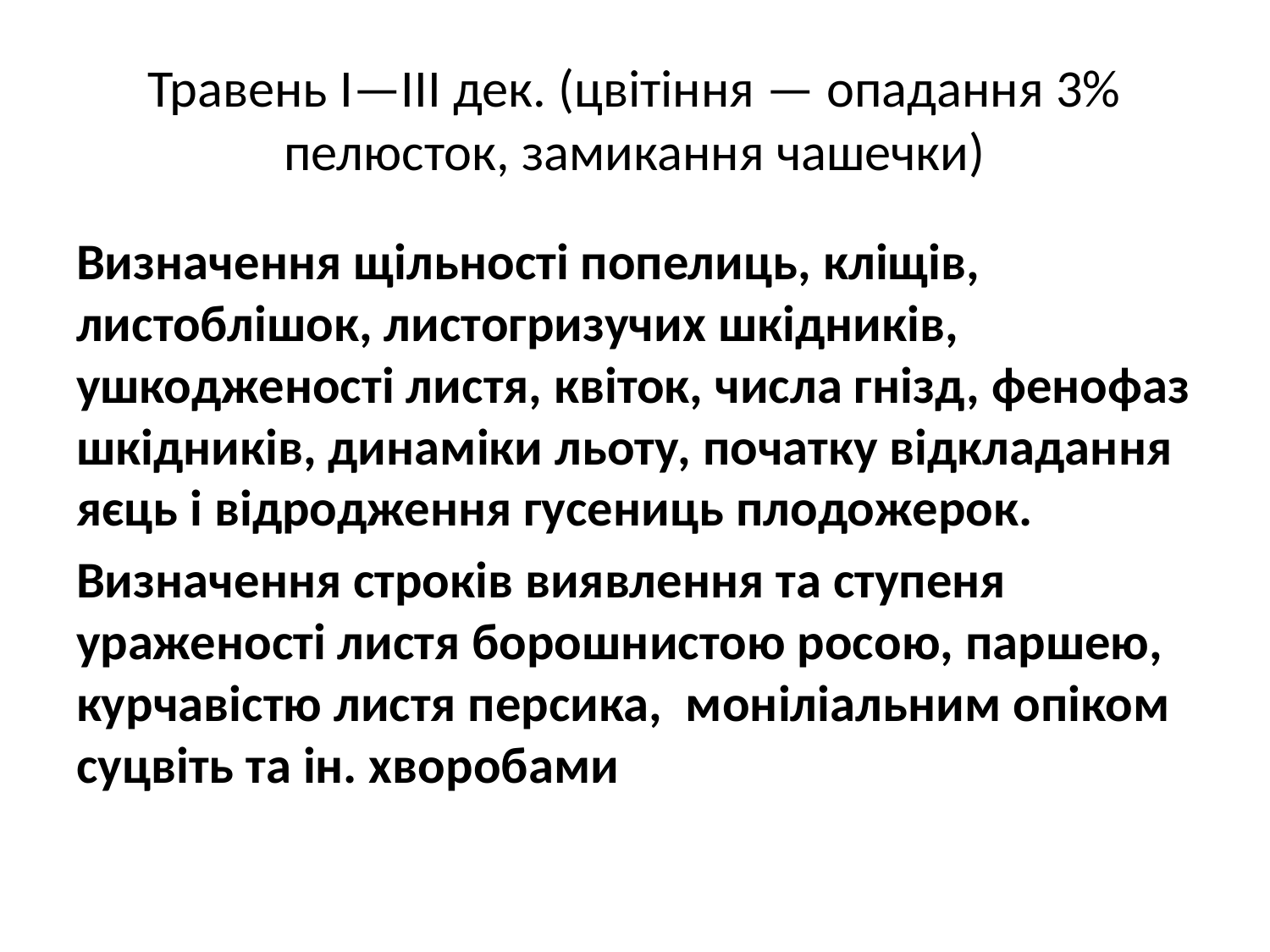

# Травень І—III дек. (цвітіння — опадання 3% пелюсток, замикання чашечки)
Визначення щільності попелиць, кліщів, листоблішок, листогризучих шкідників, ушкодженості листя, квіток, числа гнізд, фенофаз шкідників, динаміки льоту, початку відкладання яєць і відродження гусениць плодожерок.
Визначення строків виявлення та ступеня ураженості листя борошнистою росою, паршею, курчавістю листя персика,  моніліальним опіком суцвіть та ін. хворобами